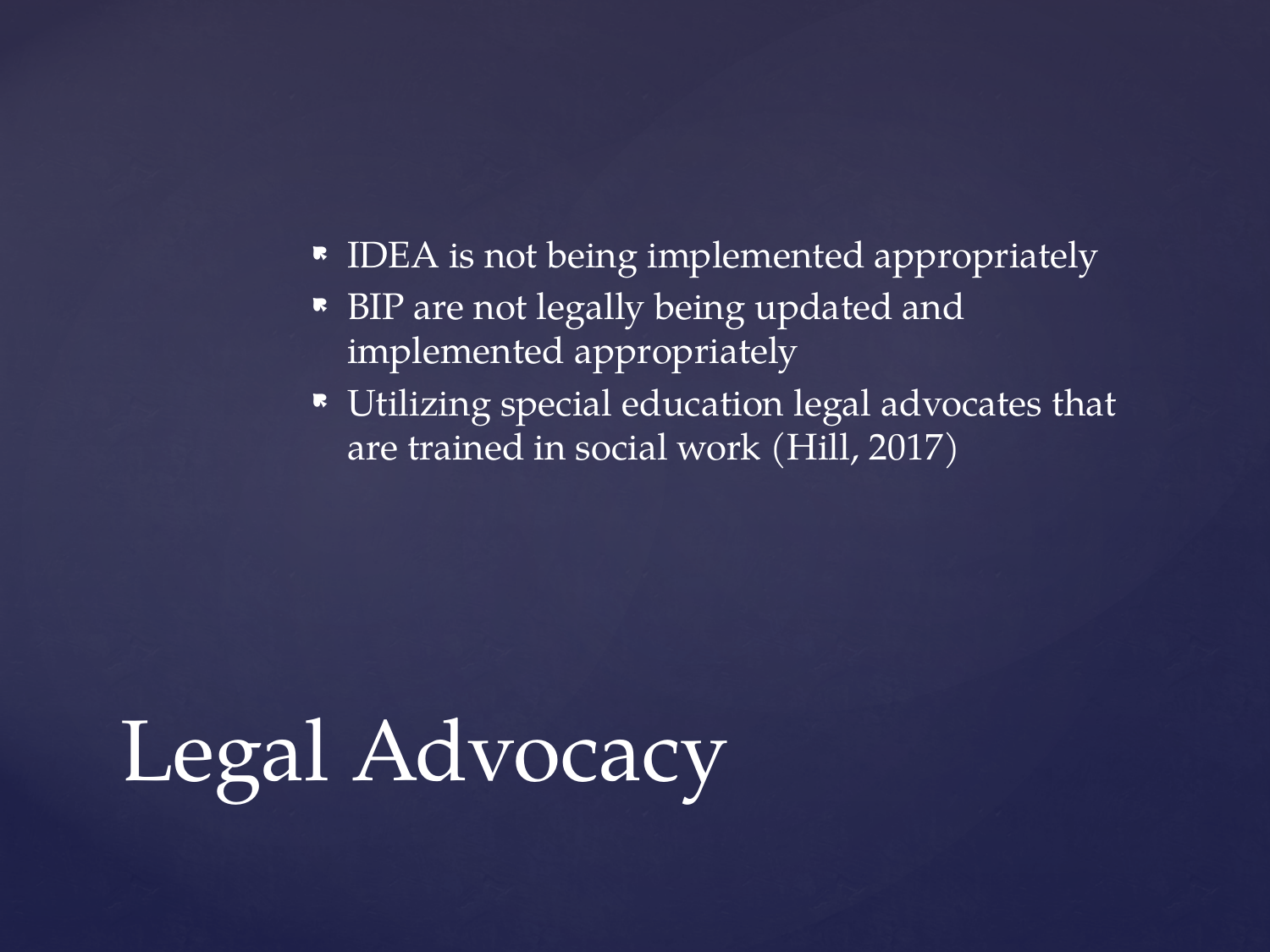

IDEA is not being implemented appropriately
BIP are not legally being updated and implemented appropriately
Utilizing special education legal advocates that are trained in social work (Hill, 2017)
# Legal Advocacy